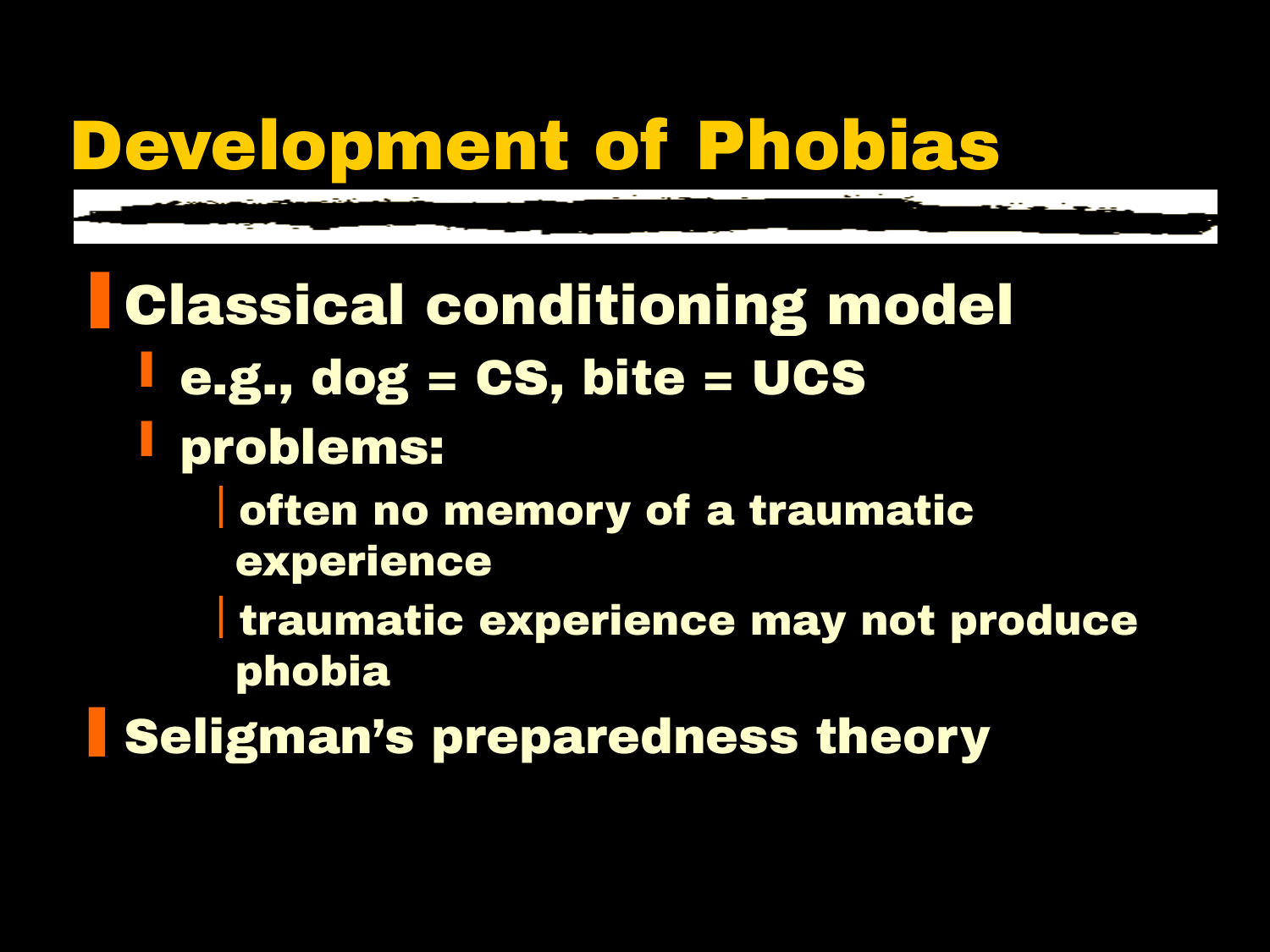

# Development of Phobias
Classical conditioning model
e.g., dog = CS, bite = UCS
problems:
often no memory of a traumatic experience
traumatic experience may not produce phobia
Seligman’s preparedness theory